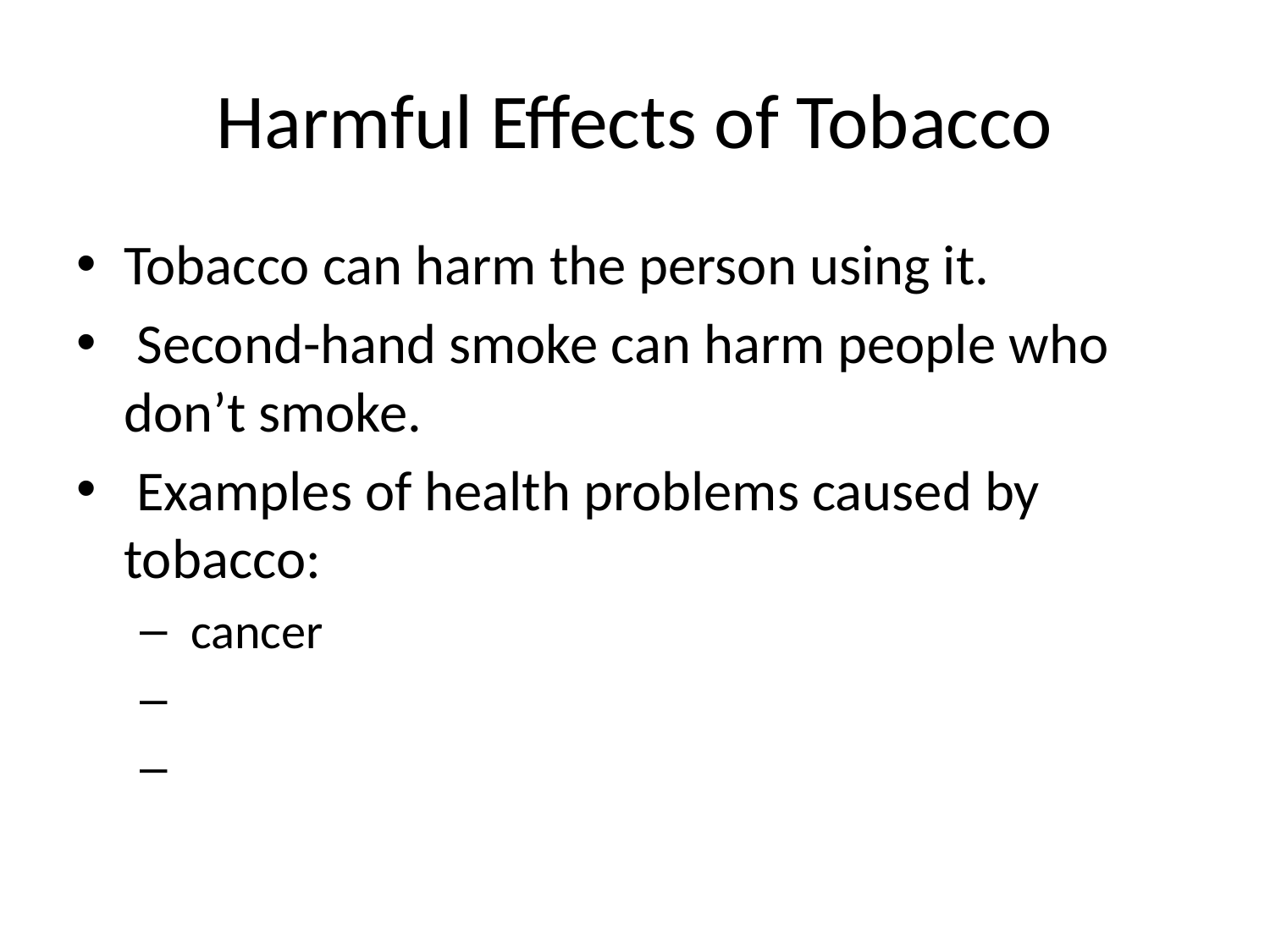

# Harmful Effects of Tobacco
Tobacco can harm the person using it.
 Second-hand smoke can harm people who don’t smoke.
 Examples of health problems caused by tobacco:
 cancer